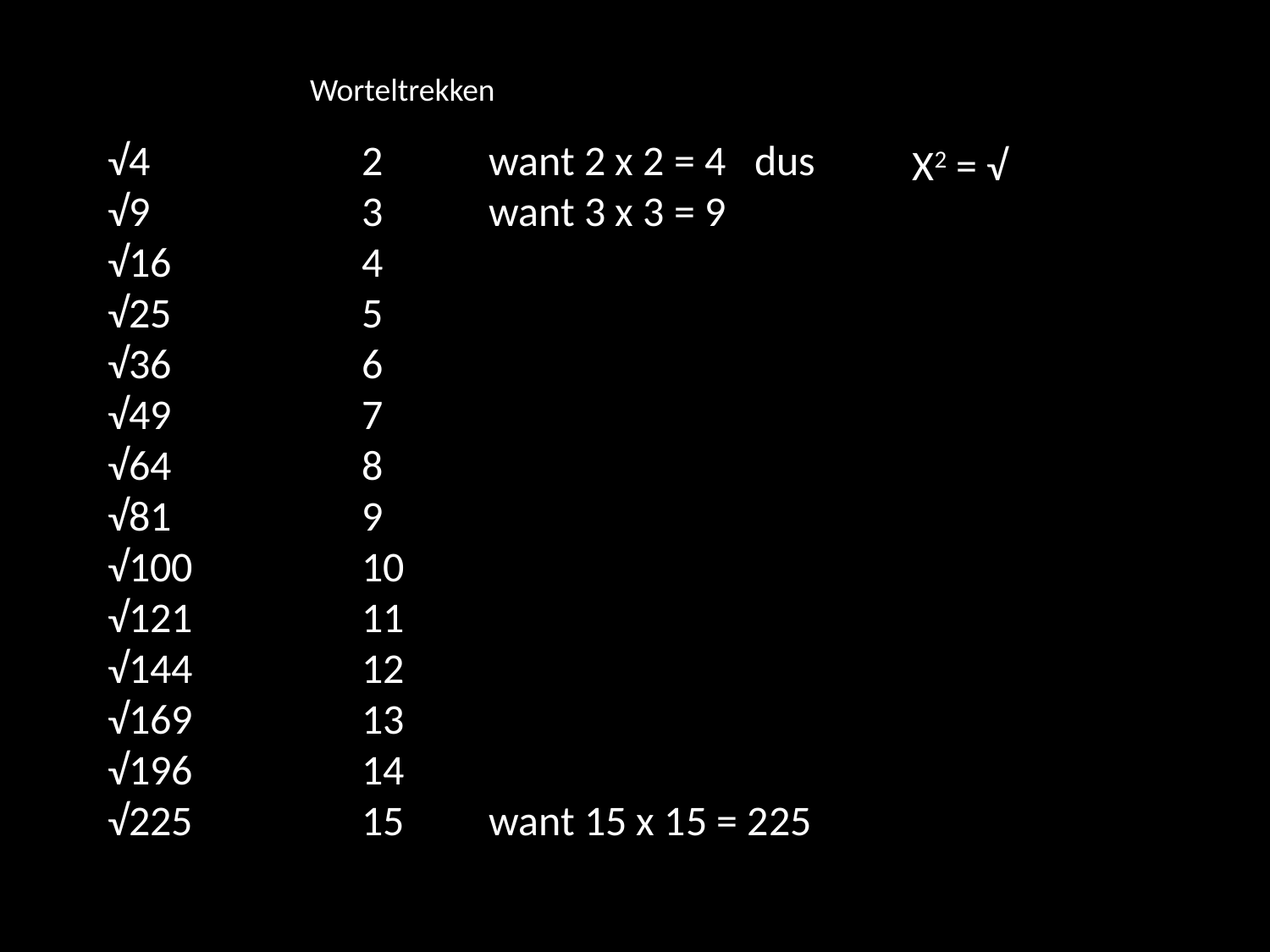

Worteltrekken
√4		2 	want 2 x 2 = 4   dus
√9		3	want 3 x 3 = 9
√16		4
√25		5
√36		6
√49		7
√64		8
√81		9
√100		10
√121		11
√144		12
√169		13
√196		14
√225		15	want 15 x 15 = 225

X2 = √